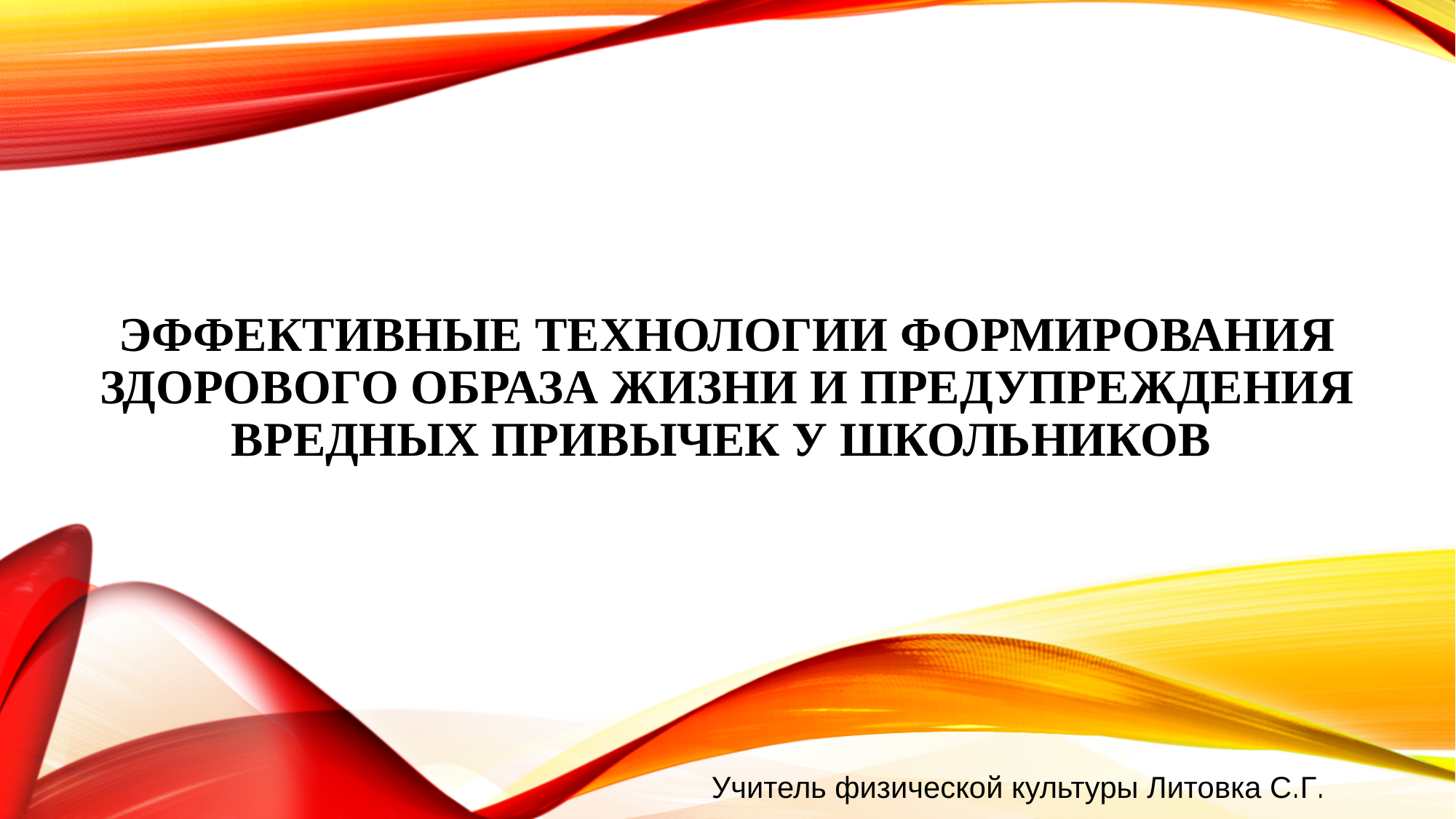

# Эффективные технологии формирования здорового образа жизни и предупреждения вредных привычек у школьников
Учитель физической культуры Литовка С.Г.